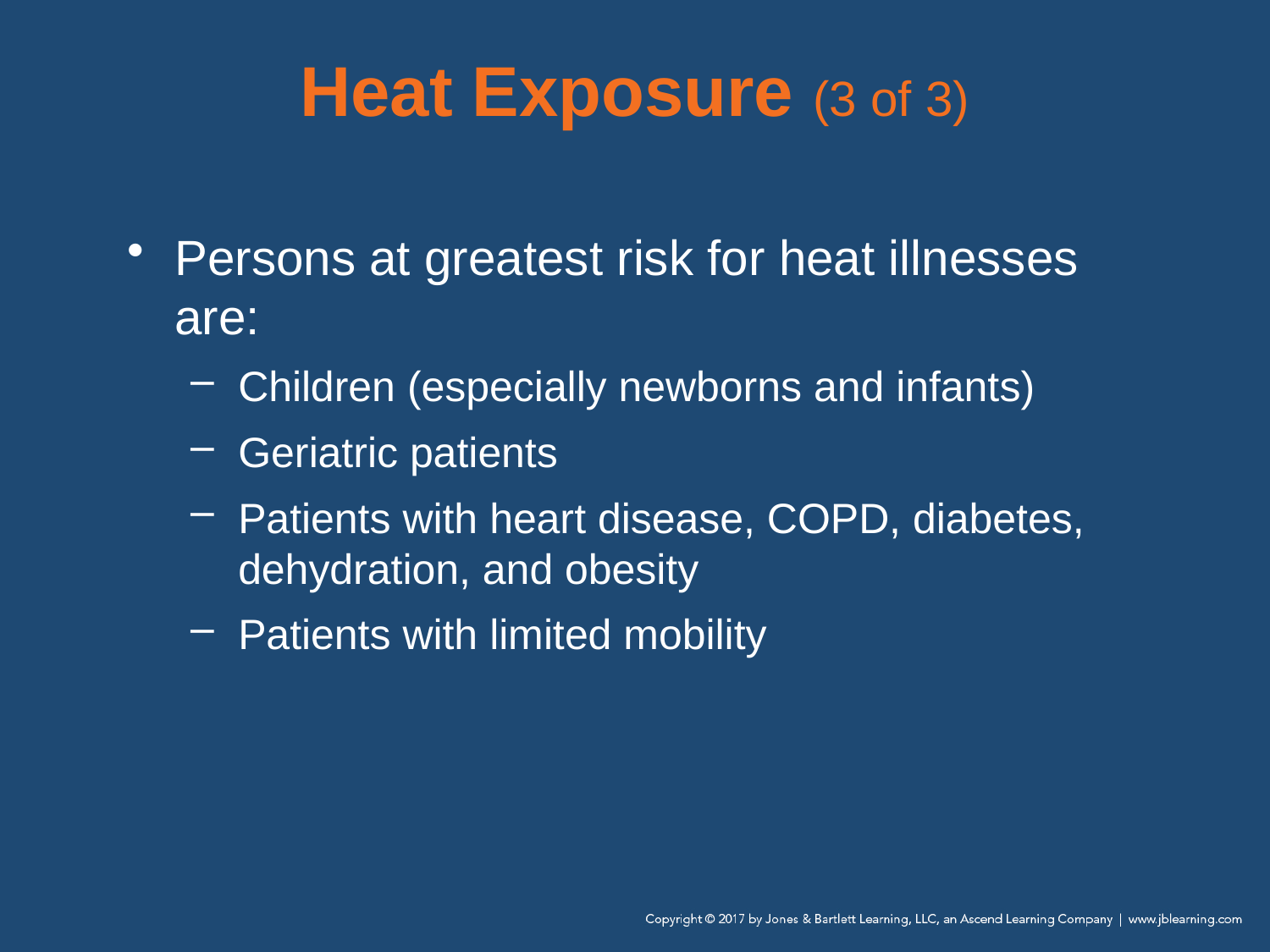

# Heat Exposure (3 of 3)
Persons at greatest risk for heat illnesses are:
Children (especially newborns and infants)
Geriatric patients
Patients with heart disease, COPD, diabetes, dehydration, and obesity
Patients with limited mobility